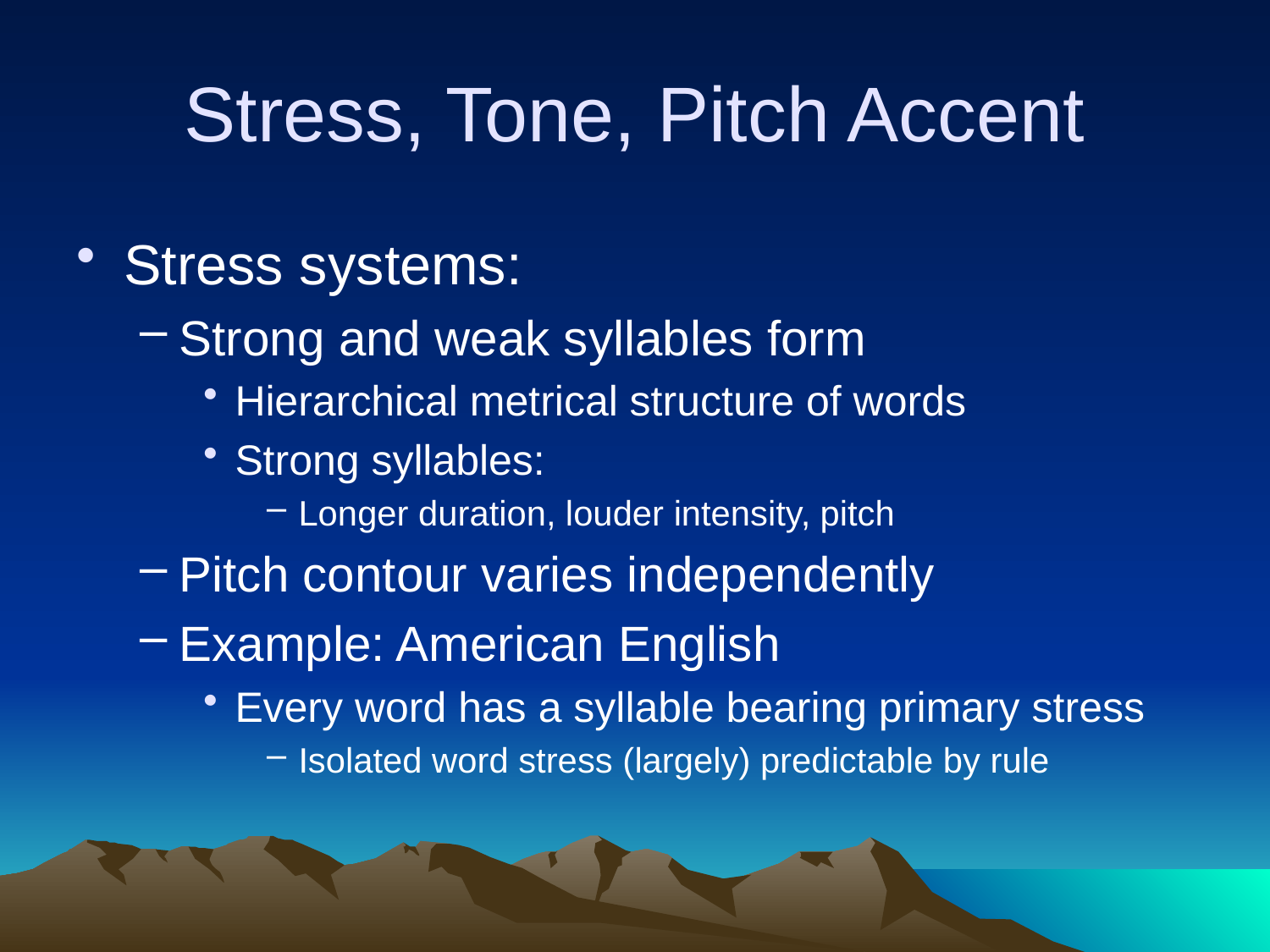

# Stress, Tone, Pitch Accent
Stress systems:
Strong and weak syllables form
Hierarchical metrical structure of words
Strong syllables:
Longer duration, louder intensity, pitch
Pitch contour varies independently
Example: American English
Every word has a syllable bearing primary stress
Isolated word stress (largely) predictable by rule